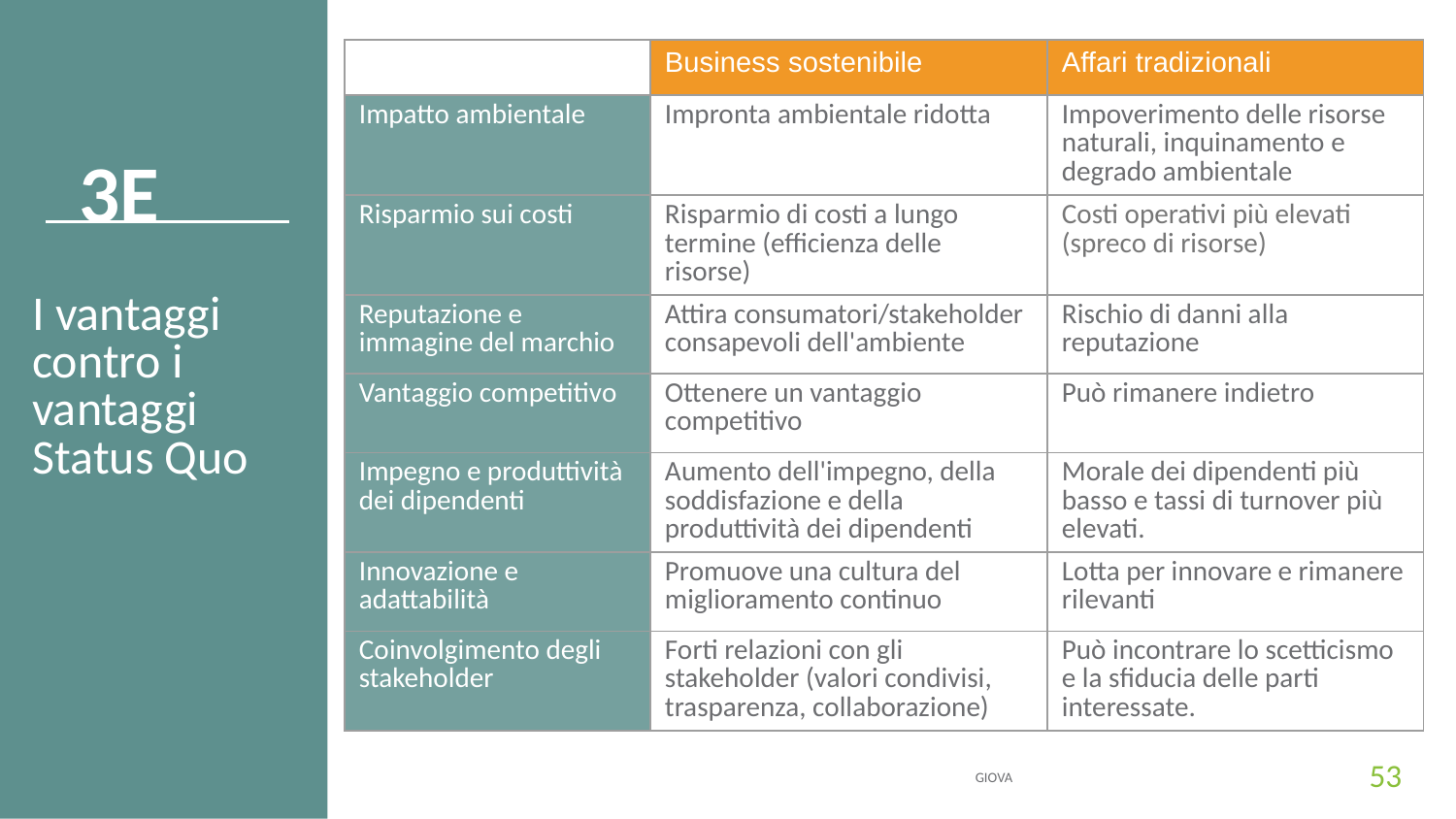

|  | Business sostenibile | Affari tradizionali |
| --- | --- | --- |
| Impatto ambientale | Impronta ambientale ridotta | Impoverimento delle risorse naturali, inquinamento e degrado ambientale |
| Risparmio sui costi | Risparmio di costi a lungo termine (efficienza delle risorse) | Costi operativi più elevati (spreco di risorse) |
| Reputazione e immagine del marchio | Attira consumatori/stakeholder consapevoli dell'ambiente | Rischio di danni alla reputazione |
| Vantaggio competitivo | Ottenere un vantaggio competitivo | Può rimanere indietro |
| Impegno e produttività dei dipendenti | Aumento dell'impegno, della soddisfazione e della produttività dei dipendenti | Morale dei dipendenti più basso e tassi di turnover più elevati. |
| Innovazione e adattabilità | Promuove una cultura del miglioramento continuo | Lotta per innovare e rimanere rilevanti |
| Coinvolgimento degli stakeholder | Forti relazioni con gli stakeholder (valori condivisi, trasparenza, collaborazione) | Può incontrare lo scetticismo e la sfiducia delle parti interessate. |
3E
I vantaggi contro i vantaggi
Status Quo

53